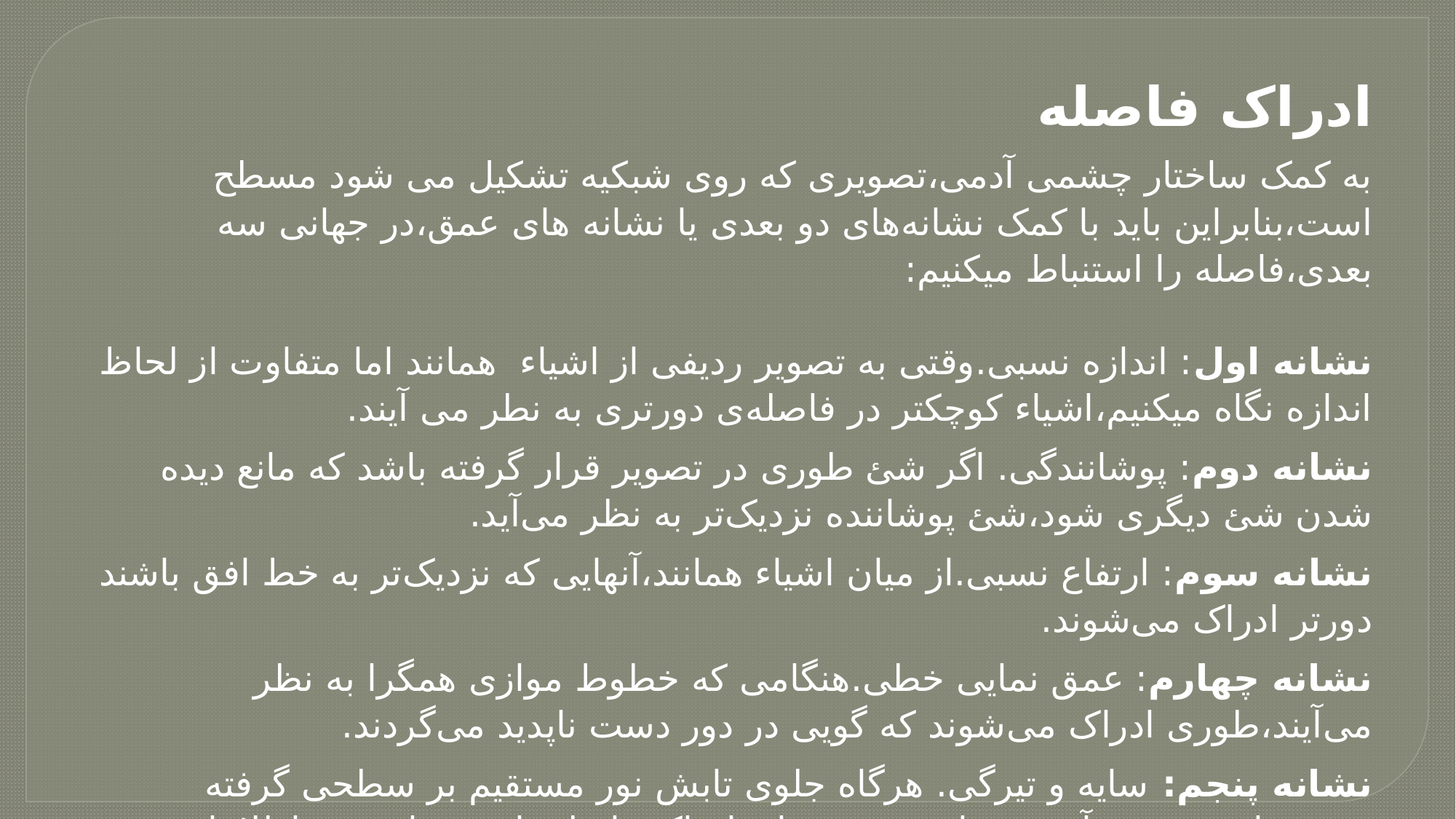

ادراک فاصله
به کمک ساختار چشمی آدمی،تصویری که روی شبکیه تشکیل می شود مسطح است،بنابراین باید با کمک نشانه‌های دو بعدی یا نشانه های عمق،در جهانی سه بعدی،فاصله را استنباط میکنیم:

نشانه اول: اندازه نسبی.وقتی به تصویر ردیفی از اشیاء  همانند اما متفاوت از لحاظ اندازه نگاه میکنیم،اشیاء کوچکتر در فاصله‌ی دورتری به نطر می آیند.
نشانه دوم: پوشانندگی. اگر شئ طوری در تصویر قرار گرفته باشد که مانع دیده شدن شئ دیگری شود،شئ پوشاننده نزدیک‌تر به نظر می‌آید.
نشانه سوم: ارتفاع نسبی.از میان اشیاء همانند،آنهایی که نزدیک‌تر به خط افق باشند دورتر ادراک می‌شوند.
نشانه چهارم: عمق نمایی خطی.هنگامی که خطوط موازی همگرا به نظر می‌آیند،طوری ادراک می‌شوند که گویی در دور دست ناپدید می‌گردند.
نشانه پنجم: سایه و تیرگی. هرگاه جلوی تابش نور مستقیم بر سطحی گرفته شود،سایه پدید می‌آید و نشانه مهمی برای ادراک فاصله یا عمق است و اطلاعاتی درباره‌ی شکل شئ،فاصله بین اشیاء و محل منبع تور در صحنه میدهد.